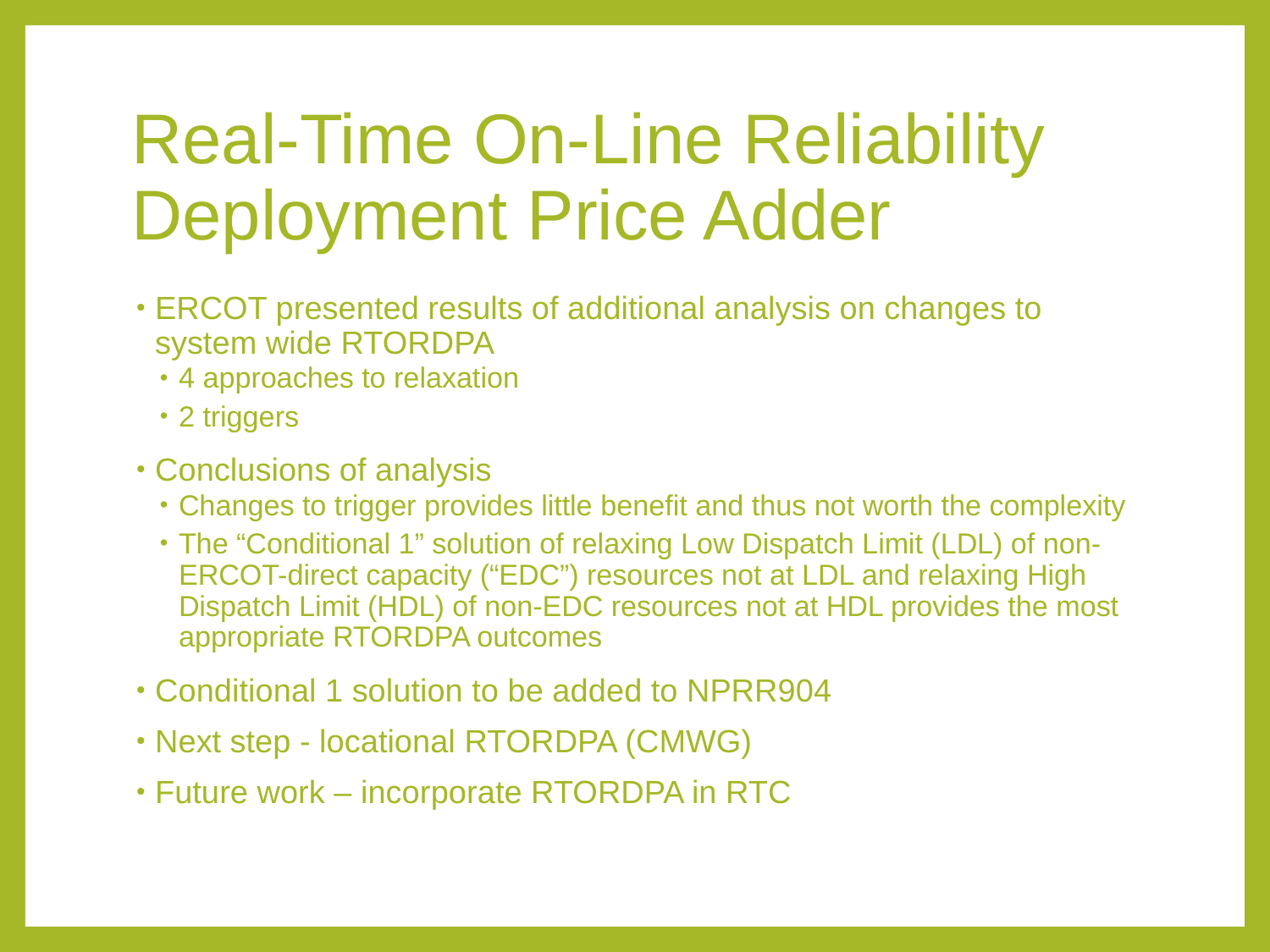

# Real-Time On-Line Reliability Deployment Price Adder
ERCOT presented results of additional analysis on changes to system wide RTORDPA
4 approaches to relaxation
2 triggers
Conclusions of analysis
Changes to trigger provides little benefit and thus not worth the complexity
The “Conditional 1” solution of relaxing Low Dispatch Limit (LDL) of non-ERCOT-direct capacity (“EDC”) resources not at LDL and relaxing High Dispatch Limit (HDL) of non-EDC resources not at HDL provides the most appropriate RTORDPA outcomes
Conditional 1 solution to be added to NPRR904
Next step - locational RTORDPA (CMWG)
Future work – incorporate RTORDPA in RTC